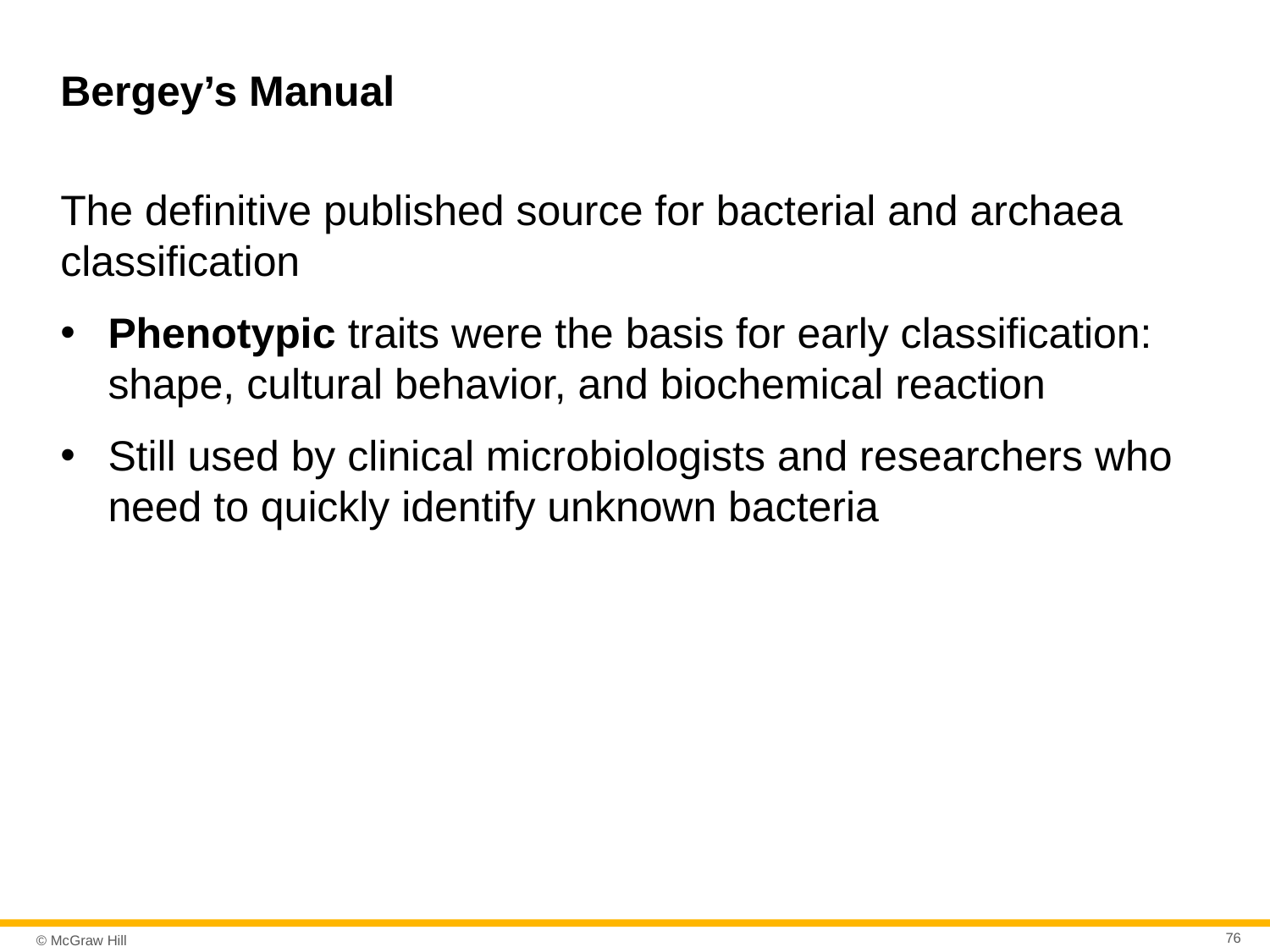

# Bergey’s Manual
The definitive published source for bacterial and archaea classification
Phenotypic traits were the basis for early classification: shape, cultural behavior, and biochemical reaction
Still used by clinical microbiologists and researchers who need to quickly identify unknown bacteria